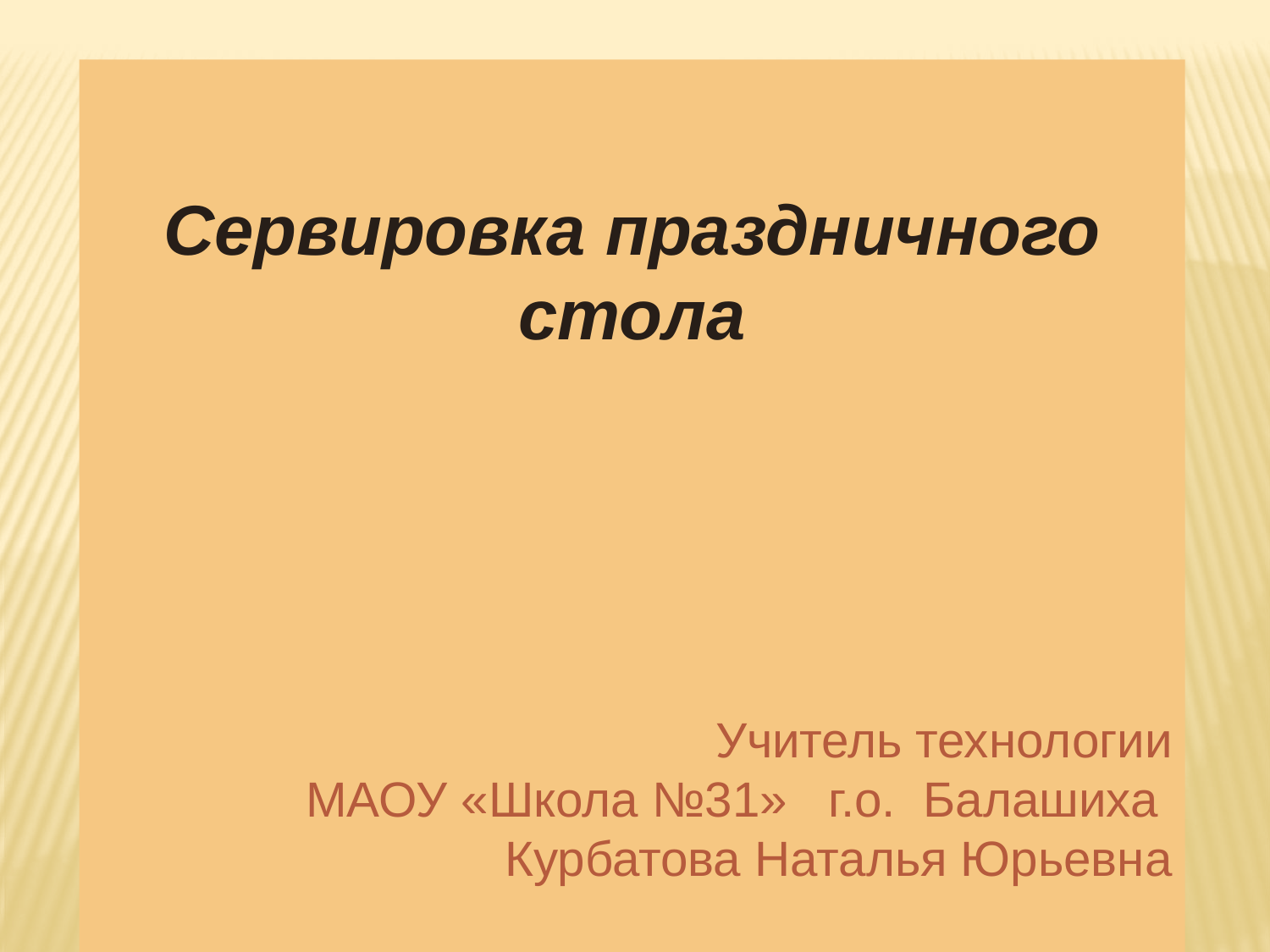

Сервировка праздничного стола

Учитель технологии
МАОУ «Школа №31»   г.о.  Балашиха
Курбатова Наталья Юрьевна